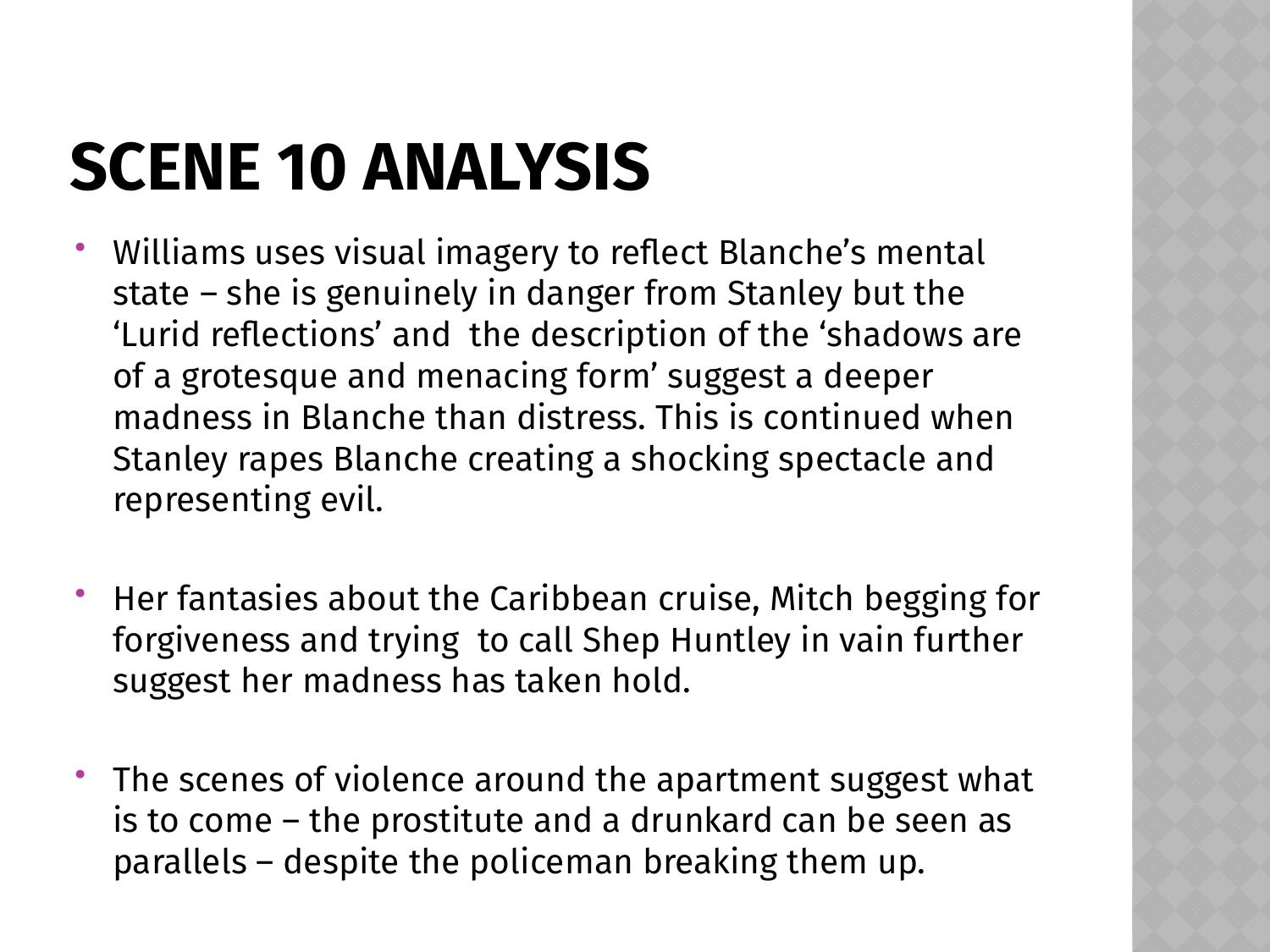

# SCENE 10 ANALYSIS
Williams uses visual imagery to reflect Blanche’s mental state – she is genuinely in danger from Stanley but the ‘Lurid reflections’ and  the description of the ‘shadows are of a grotesque and menacing form’ suggest a deeper madness in Blanche than distress. This is continued when Stanley rapes Blanche creating a shocking spectacle and representing evil.

Her fantasies about the Caribbean cruise, Mitch begging for forgiveness and trying  to call Shep Huntley in vain further suggest her madness has taken hold.

The scenes of violence around the apartment suggest what is to come – the prostitute and a drunkard can be seen as parallels – despite the policeman breaking them up.